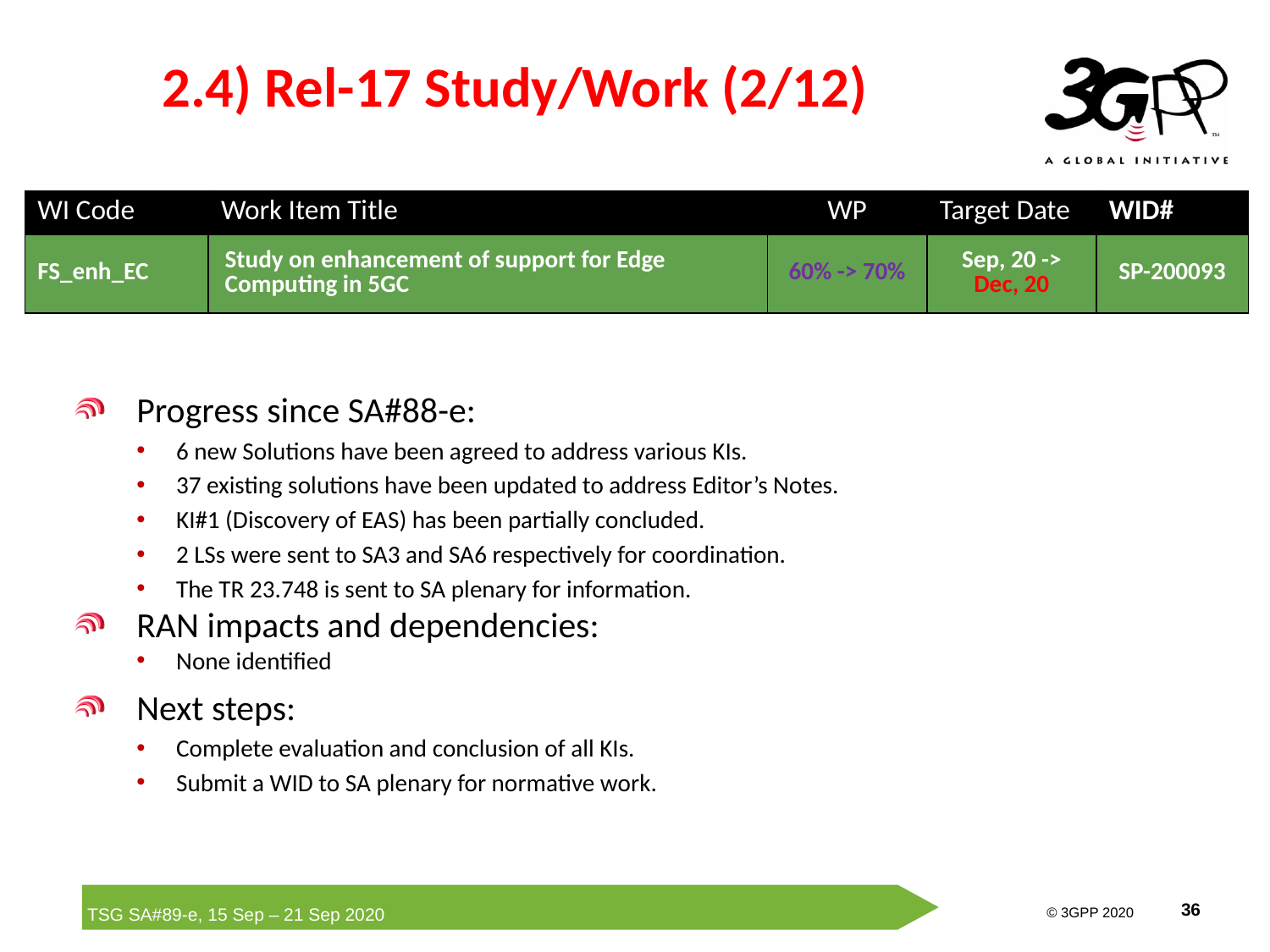

2.4) Rel-17 Study/Work (2/12)
| WI Code | Work Item Title | WP | Target Date | WID# |
| --- | --- | --- | --- | --- |
| FS\_enh\_EC | Study on enhancement of support for Edge Computing in 5GC | 60% -> 70% | Sep, 20 -> Dec, 20 | SP-200093 |
Progress since SA#88-e:
6 new Solutions have been agreed to address various KIs.
37 existing solutions have been updated to address Editor’s Notes.
KI#1 (Discovery of EAS) has been partially concluded.
2 LSs were sent to SA3 and SA6 respectively for coordination.
The TR 23.748 is sent to SA plenary for information.
RAN impacts and dependencies:
None identified
Next steps:
Complete evaluation and conclusion of all KIs.
Submit a WID to SA plenary for normative work.